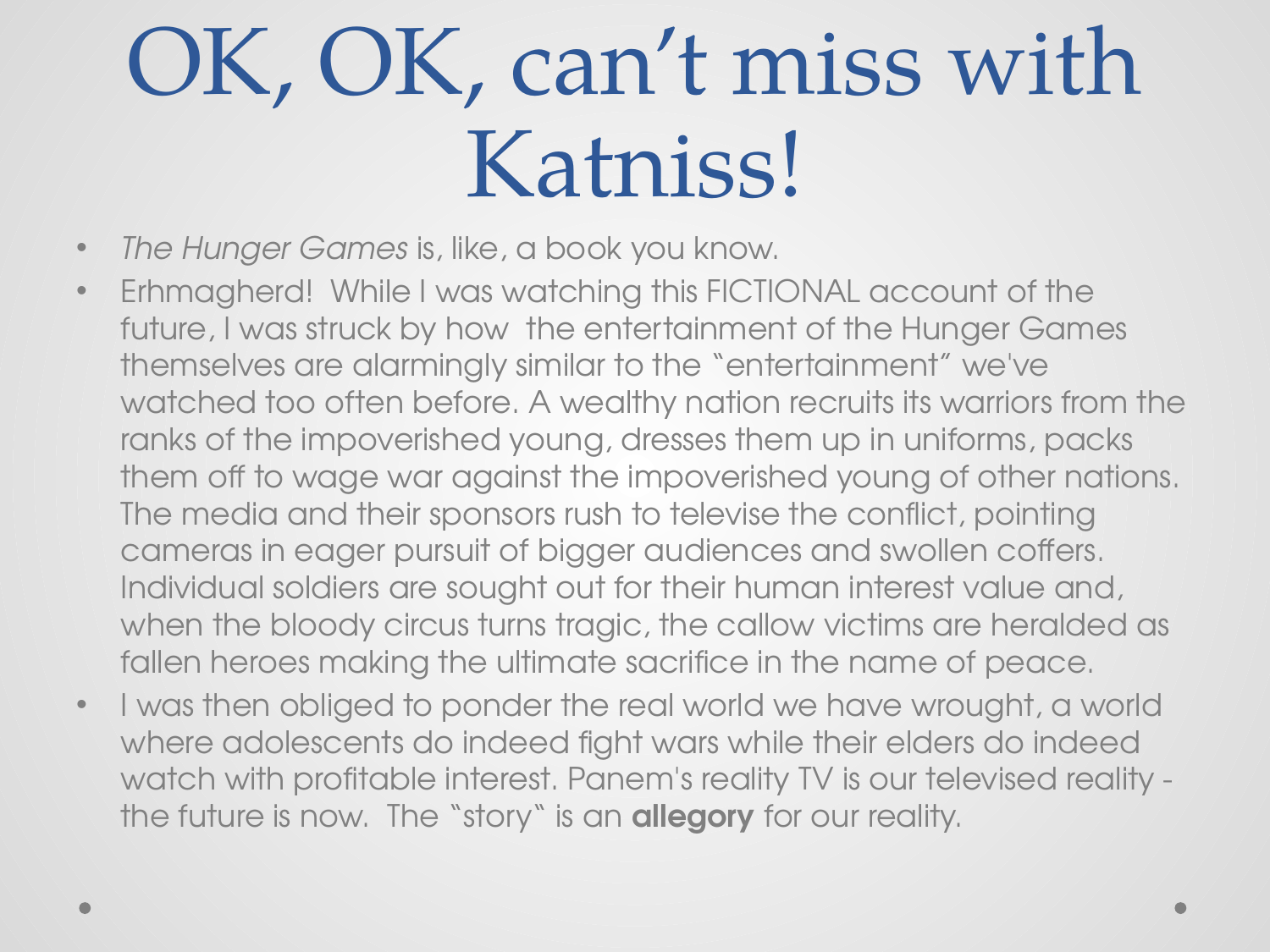

# OK, OK, can’t miss with Katniss!
The Hunger Games is, like, a book you know.
Erhmagherd!  While I was watching this FICTIONAL account of the future, I was struck by how  the entertainment of the Hunger Games themselves are alarmingly similar to the “entertainment” we've watched too often before. A wealthy nation recruits its warriors from the ranks of the impoverished young, dresses them up in uniforms, packs them off to wage war against the impoverished young of other nations. The media and their sponsors rush to televise the conflict, pointing cameras in eager pursuit of bigger audiences and swollen coffers. Individual soldiers are sought out for their human interest value and, when the bloody circus turns tragic, the callow victims are heralded as fallen heroes making the ultimate sacrifice in the name of peace.
I was then obliged to ponder the real world we have wrought, a world where adolescents do indeed fight wars while their elders do indeed watch with profitable interest. Panem's reality TV is our televised reality - the future is now.  The “story“ is an allegory for our reality.